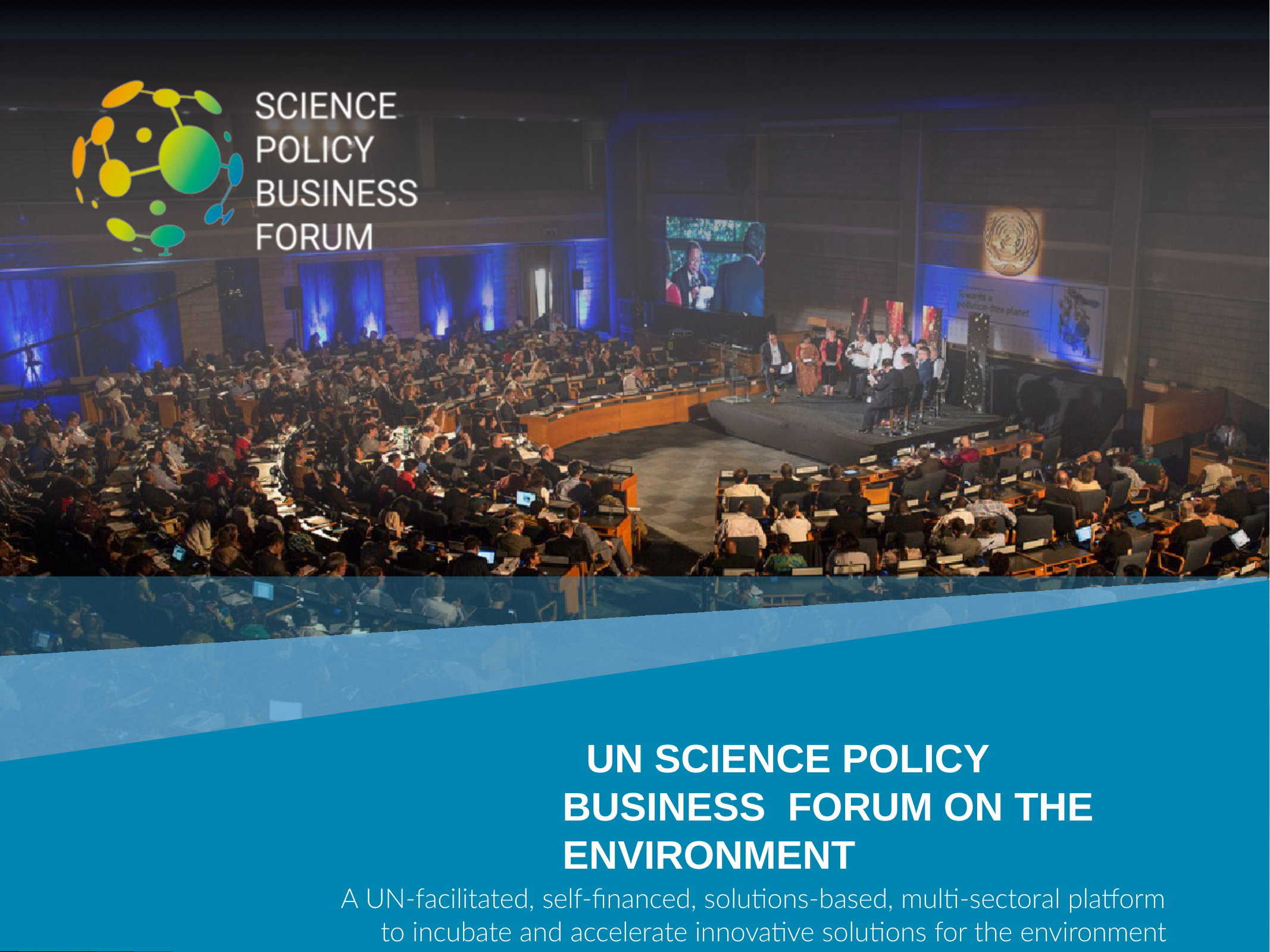

UN SCIENCE POLICY	BUSINESS  FORUM ON THE ENVIRONMENT
A UN-facilitated, self-financed, solutions-based, multi-sectoral platform  to incubate and accelerate innovative solutions for the environment